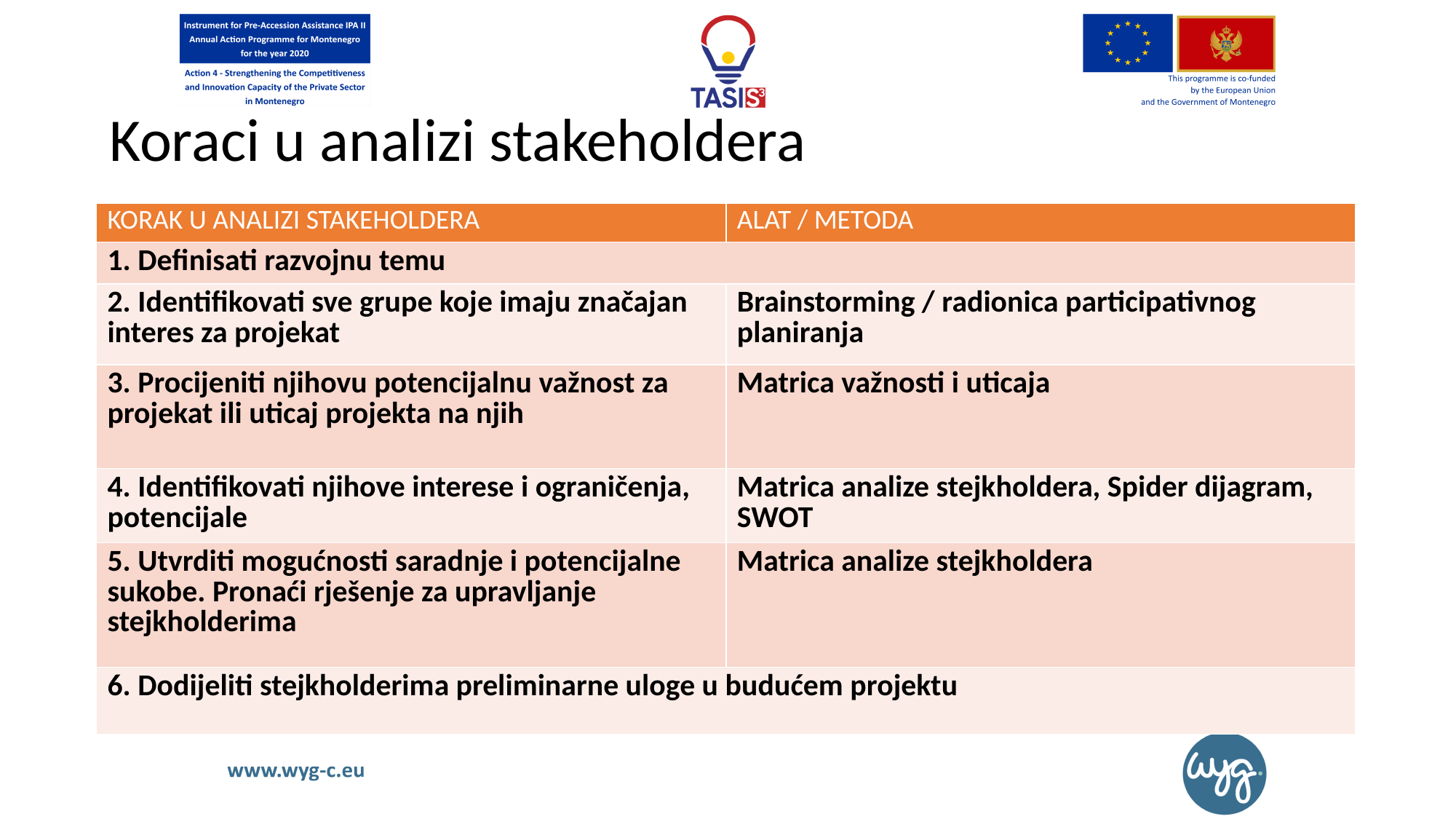

# Koraci u analizi stakeholdera
| KORAK U ANALIZI STAKEHOLDERA | ALAT / METODA |
| --- | --- |
| 1. Definisati razvojnu temu |  |
| 2. Identifikovati sve grupe koje imaju značajan interes za projekat | Brainstorming / radionica participativnog planiranja |
| 3. Procijeniti njihovu potencijalnu važnost za projekat ili uticaj projekta na njih | Matrica važnosti i uticaja |
| 4. Identifikovati njihove interese i ograničenja, potencijale | Matrica analize stejkholdera, Spider dijagram, SWOT |
| 5. Utvrditi mogućnosti saradnje i potencijalne sukobe. Pronaći rješenje za upravljanje stejkholderima | Matrica analize stejkholdera |
| 6. Dodijeliti stejkholderima preliminarne uloge u budućem projektu |  |